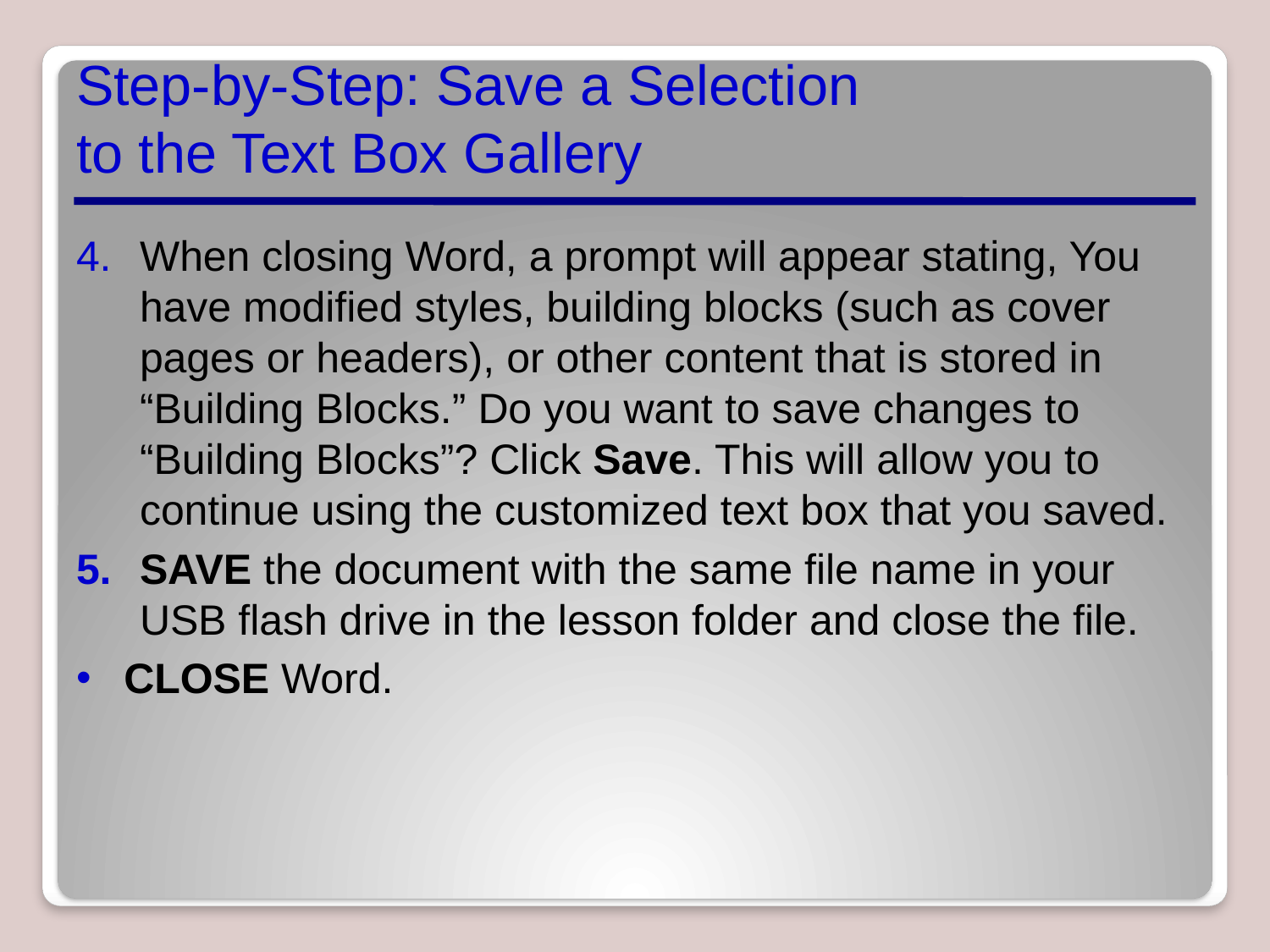

# Step-by-Step: Save a Selection to the Text Box Gallery
When closing Word, a prompt will appear stating, You have modified styles, building blocks (such as cover pages or headers), or other content that is stored in “Building Blocks.” Do you want to save changes to “Building Blocks”? Click Save. This will allow you to continue using the customized text box that you saved.
SAVE the document with the same file name in your USB flash drive in the lesson folder and close the file.
CLOSE Word.